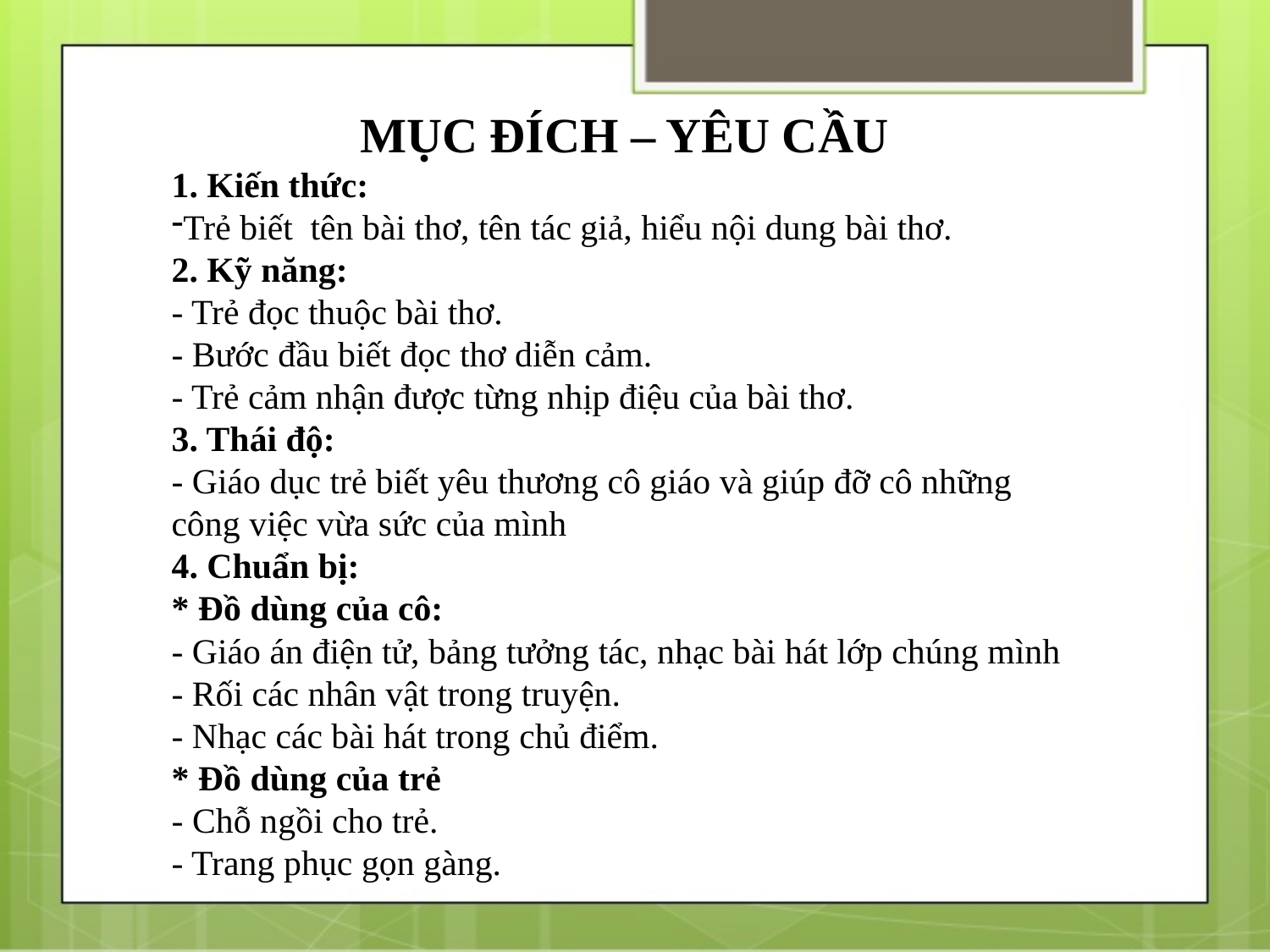

MỤC ĐÍCH – YÊU CẦU
1. Kiến thức:
Trẻ biết  tên bài thơ, tên tác giả, hiểu nội dung bài thơ.
2. Kỹ năng:
- Trẻ đọc thuộc bài thơ.
- Bước đầu biết đọc thơ diễn cảm.
- Trẻ cảm nhận được từng nhịp điệu của bài thơ.
3. Thái độ:
- Giáo dục trẻ biết yêu thương cô giáo và giúp đỡ cô những công việc vừa sức của mình
4. Chuẩn bị:
* Đồ dùng của cô:
- Giáo án điện tử, bảng tưởng tác, nhạc bài hát lớp chúng mình
- Rối các nhân vật trong truyện.
- Nhạc các bài hát trong chủ điểm.
* Đồ dùng của trẻ
- Chỗ ngồi cho trẻ.
- Trang phục gọn gàng.